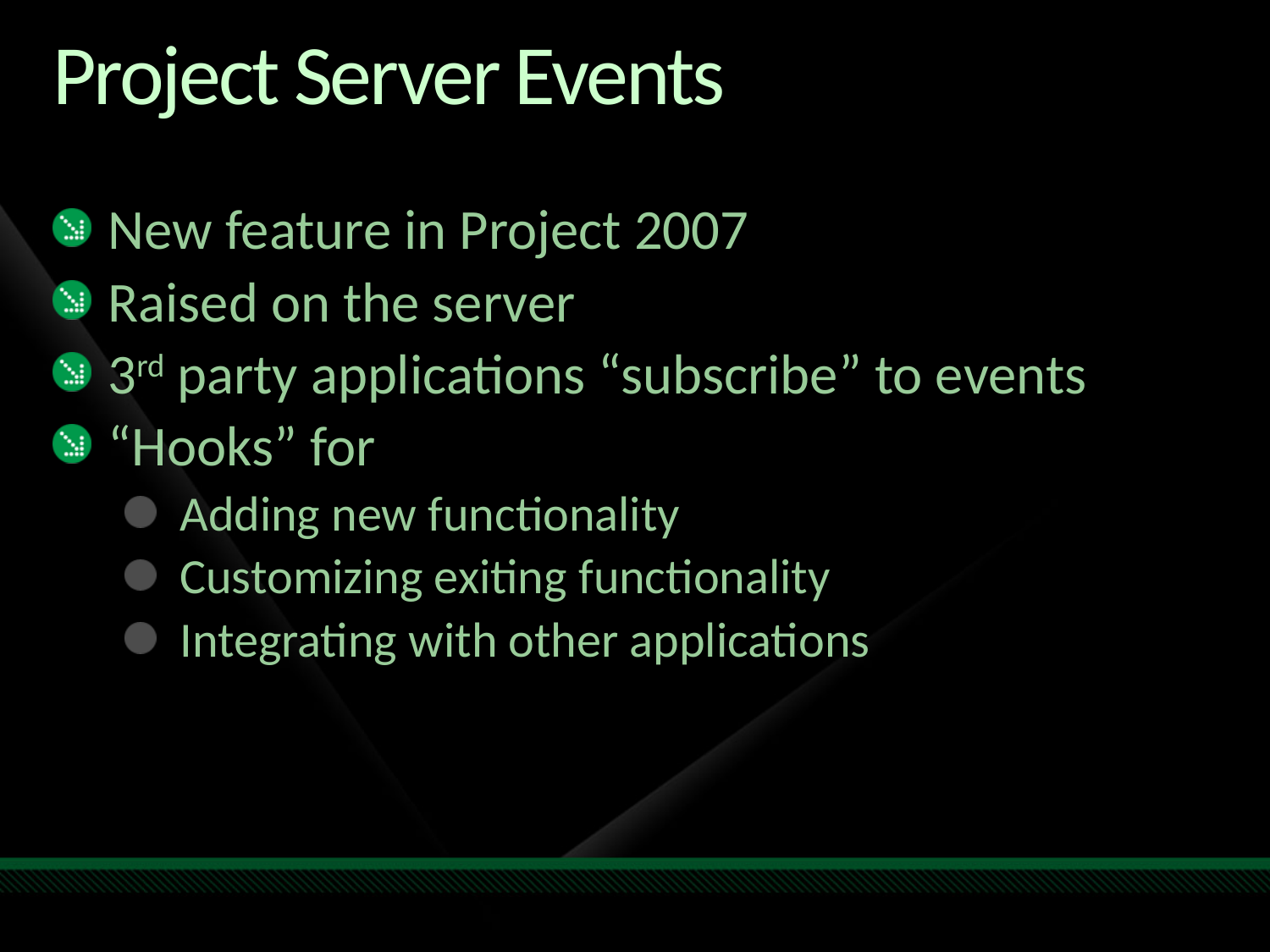

# Project Server Events
New feature in Project 2007
Raised on the server
3rd party applications “subscribe” to events
“Hooks” for
Adding new functionality
Customizing exiting functionality
Integrating with other applications